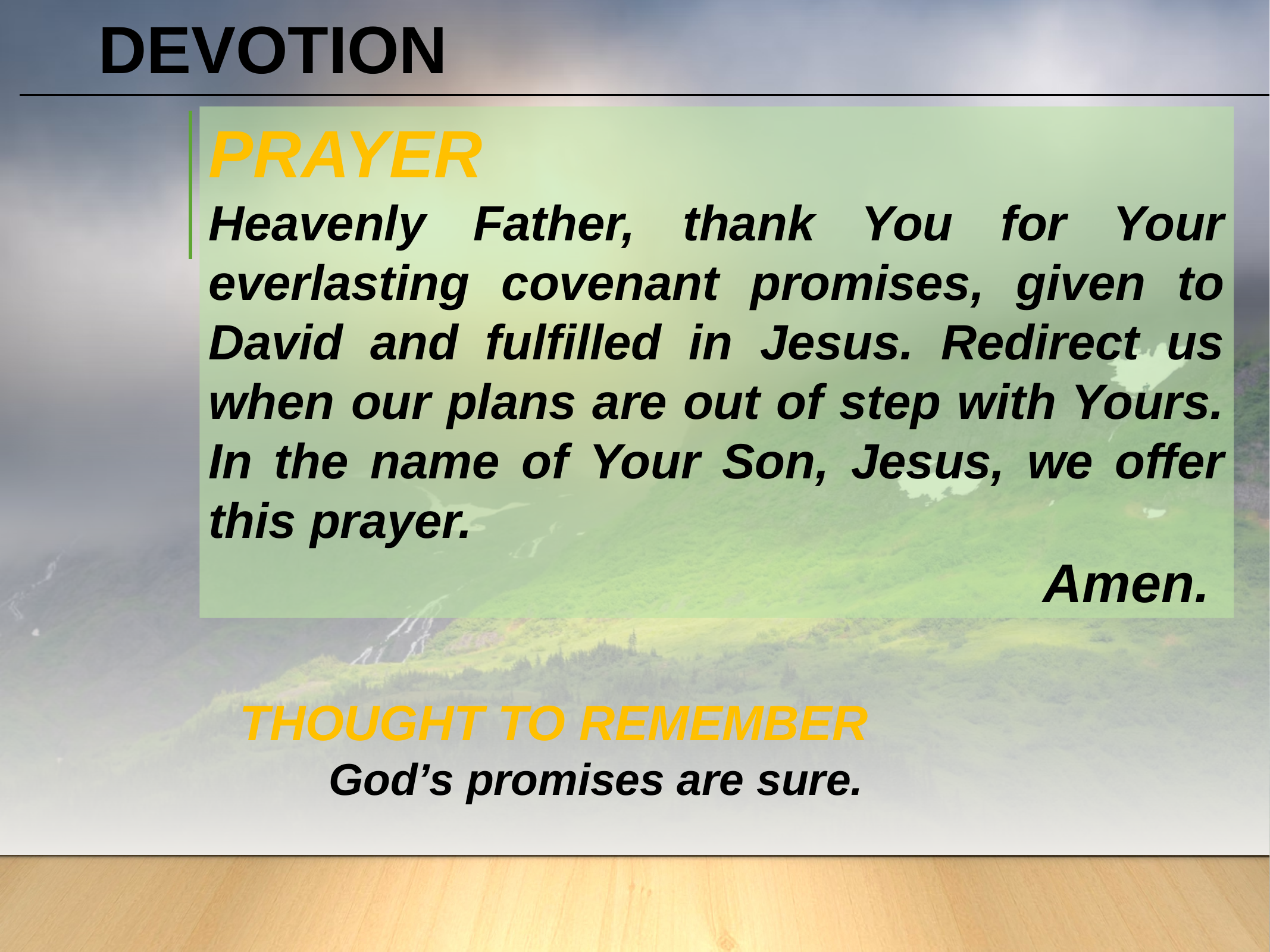

Devotion

Prayer
Heavenly Father, thank You for Your everlasting covenant promises, given to David and fulfilled in Jesus. Redirect us when our plans are out of step with Yours. In the name of Your Son, Jesus, we offer this prayer.
 Amen.
Thought to Remember
God’s promises are sure.